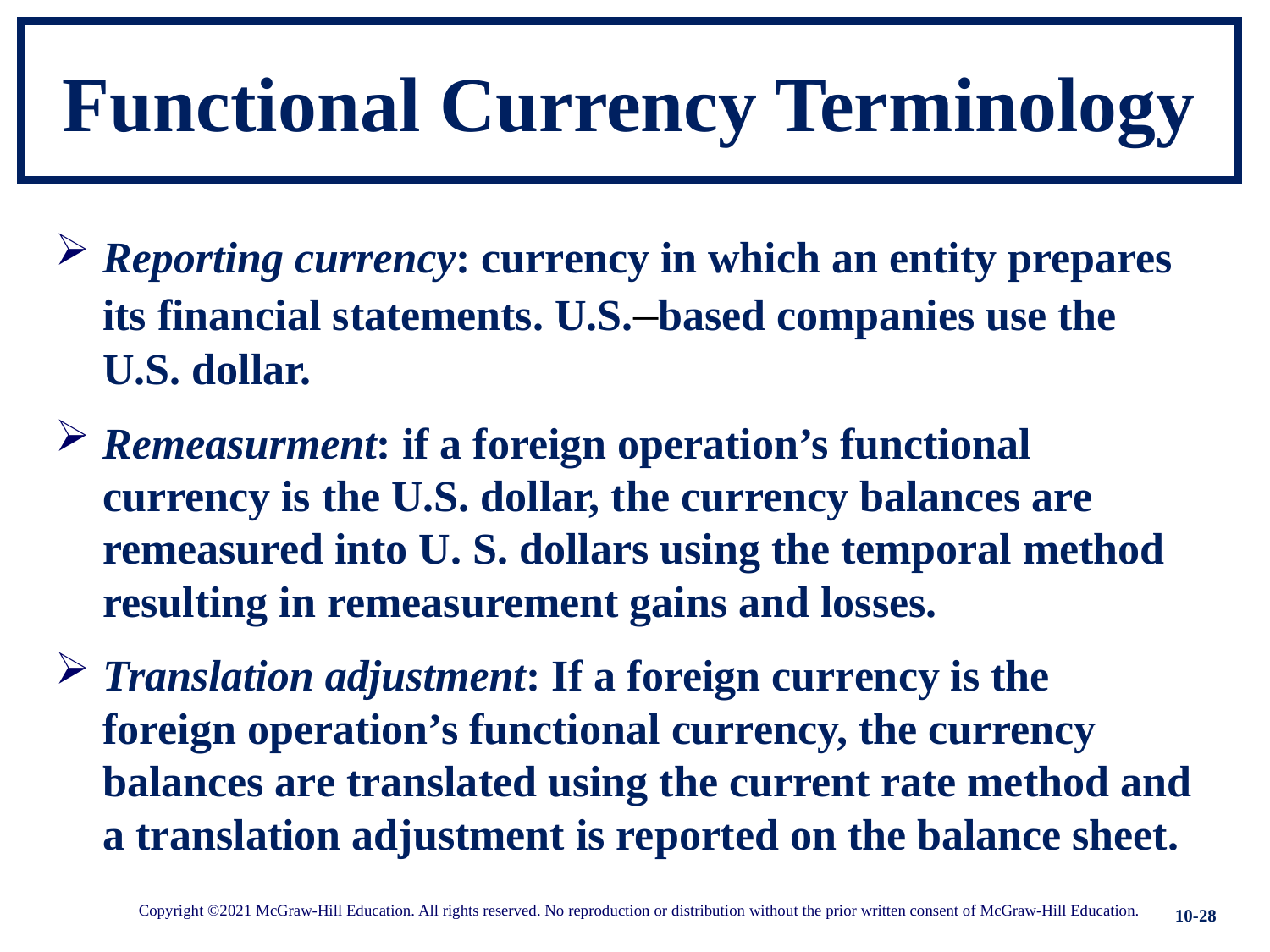

# Functional Currency Terminology
Reporting currency: currency in which an entity prepares its financial statements. U.S.–based companies use the U.S. dollar.
Remeasurment: if a foreign operation’s functional currency is the U.S. dollar, the currency balances are remeasured into U. S. dollars using the temporal method resulting in remeasurement gains and losses.
Translation adjustment: If a foreign currency is the foreign operation’s functional currency, the currency balances are translated using the current rate method and a translation adjustment is reported on the balance sheet.

10-28
Copyright ©2021 McGraw-Hill Education. All rights reserved. No reproduction or distribution without the prior written consent of McGraw-Hill Education.